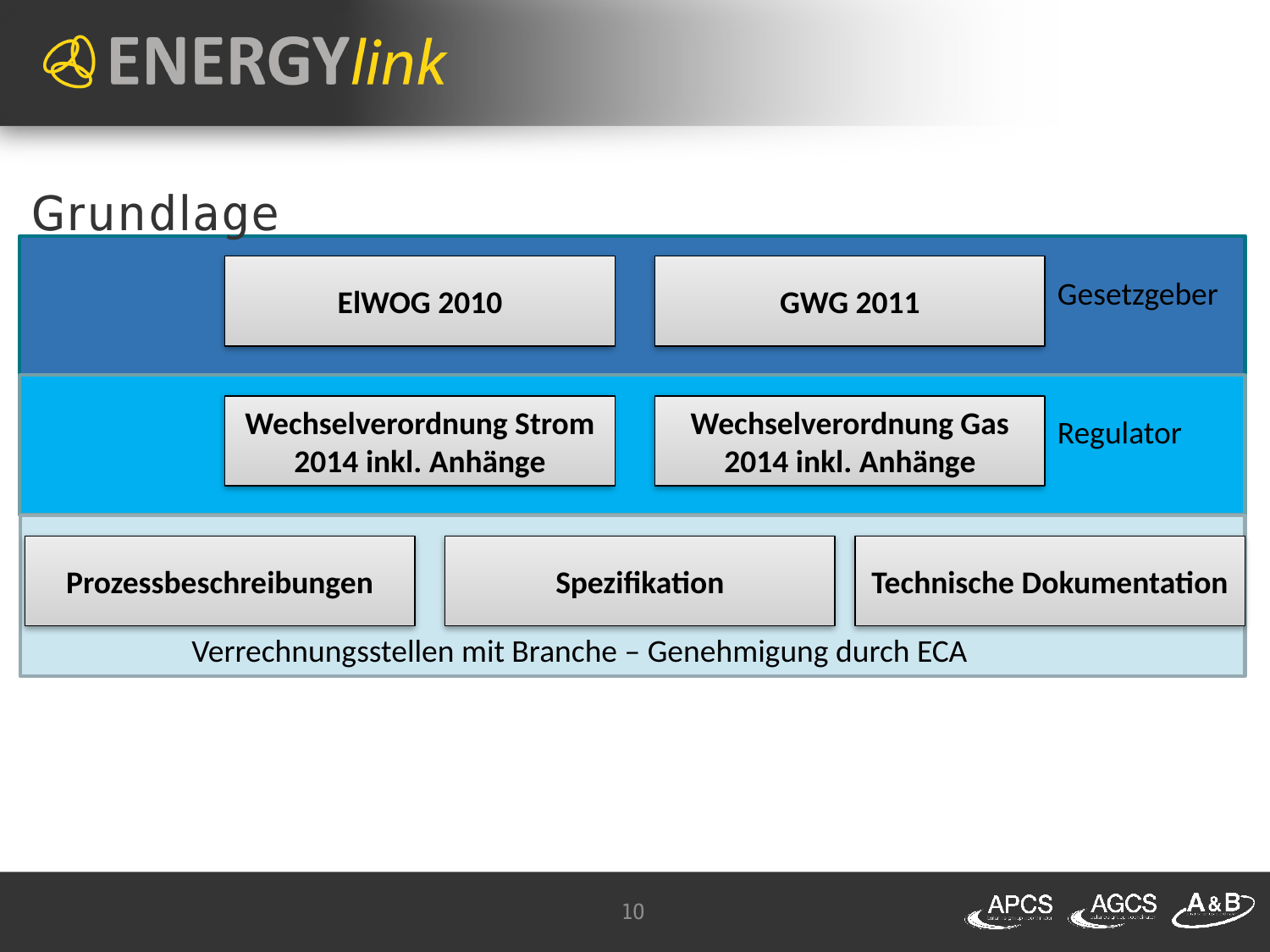

# Grundlage

ElWOG 2010
GWG 2011
Gesetzgeber

Wechselverordnung Strom 2014 inkl. Anhänge
Wechselverordnung Gas 2014 inkl. Anhänge
Regulator

Prozessbeschreibungen
Spezifikation
Technische Dokumentation
Verrechnungsstellen mit Branche – Genehmigung durch ECA
10